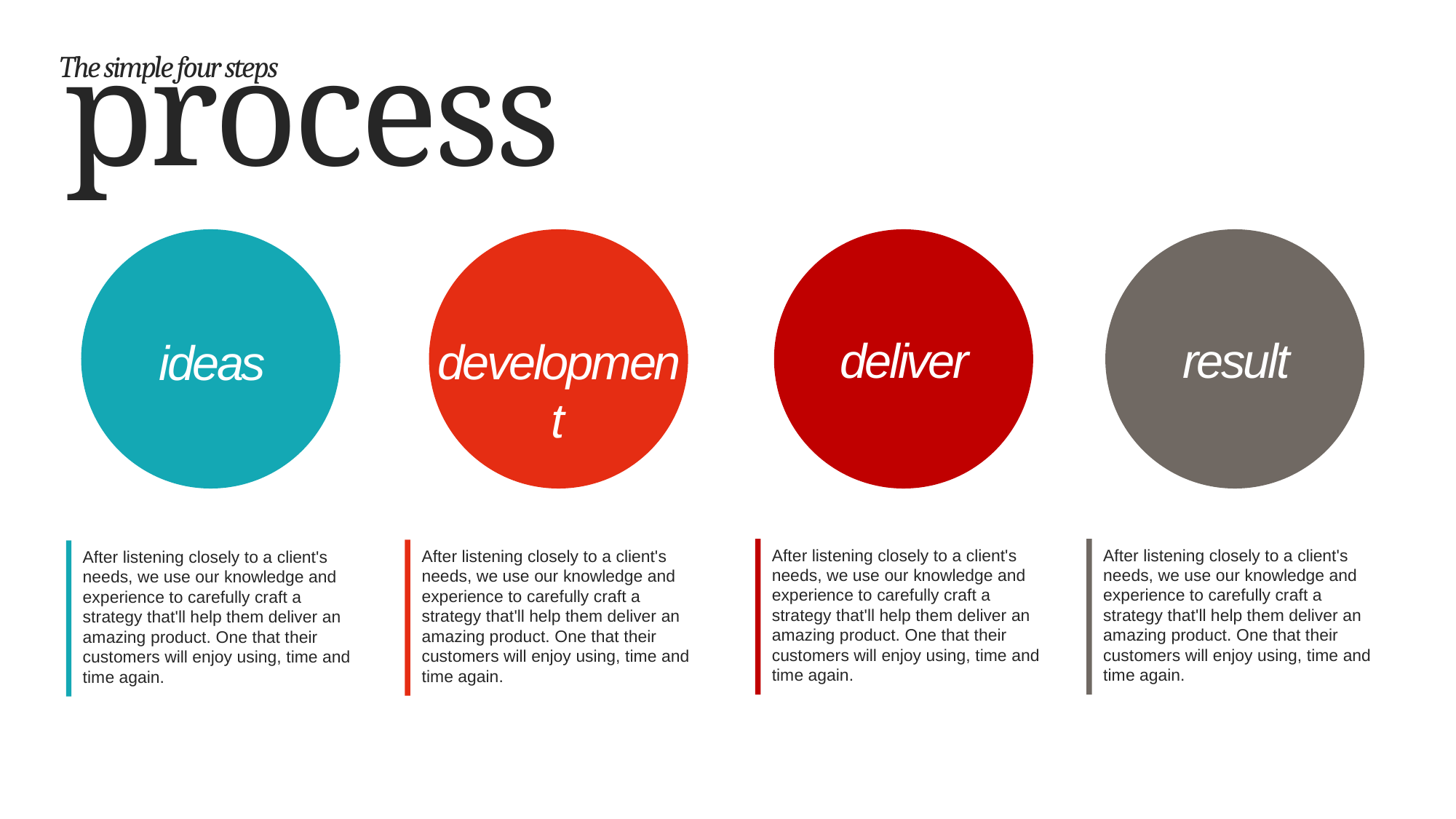

process
The simple four steps

deliver
result
development
ideas

After listening closely to a client's needs, we use our knowledge and experience to carefully craft a strategy that'll help them deliver an amazing product. One that their customers will enjoy using, time and time again.
After listening closely to a client's needs, we use our knowledge and experience to carefully craft a strategy that'll help them deliver an amazing product. One that their customers will enjoy using, time and time again.

After listening closely to a client's needs, we use our knowledge and experience to carefully craft a strategy that'll help them deliver an amazing product. One that their customers will enjoy using, time and time again.

After listening closely to a client's needs, we use our knowledge and experience to carefully craft a strategy that'll help them deliver an amazing product. One that their customers will enjoy using, time and time again.